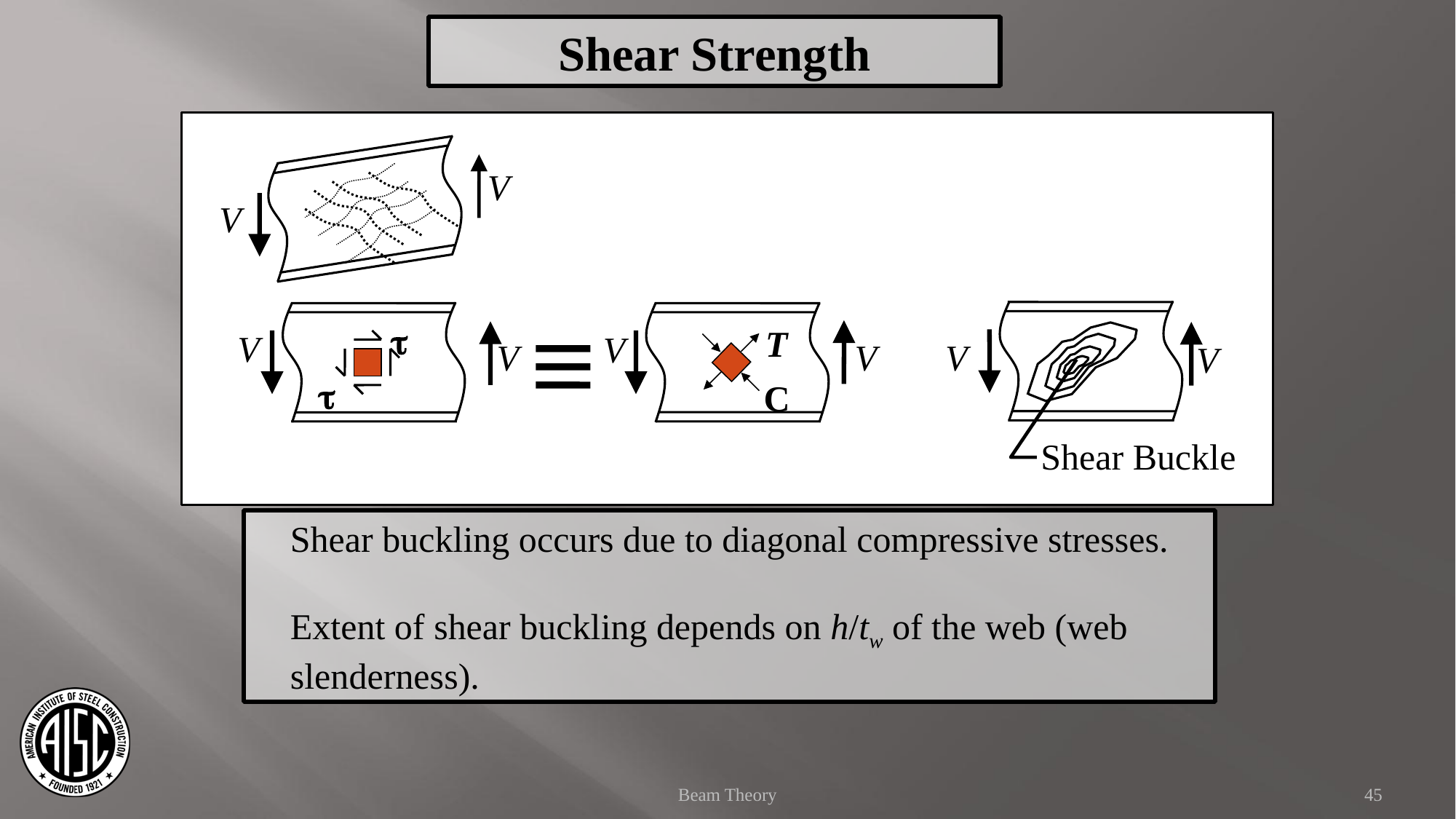

Shear Strength

V

V

τ

T
V

V

V
V
V

V

τ

C

Shear Buckle
Shear buckling occurs due to diagonal compressive stresses.

Extent of shear buckling depends on h/tw of the web (web slenderness).
Beam Theory
45